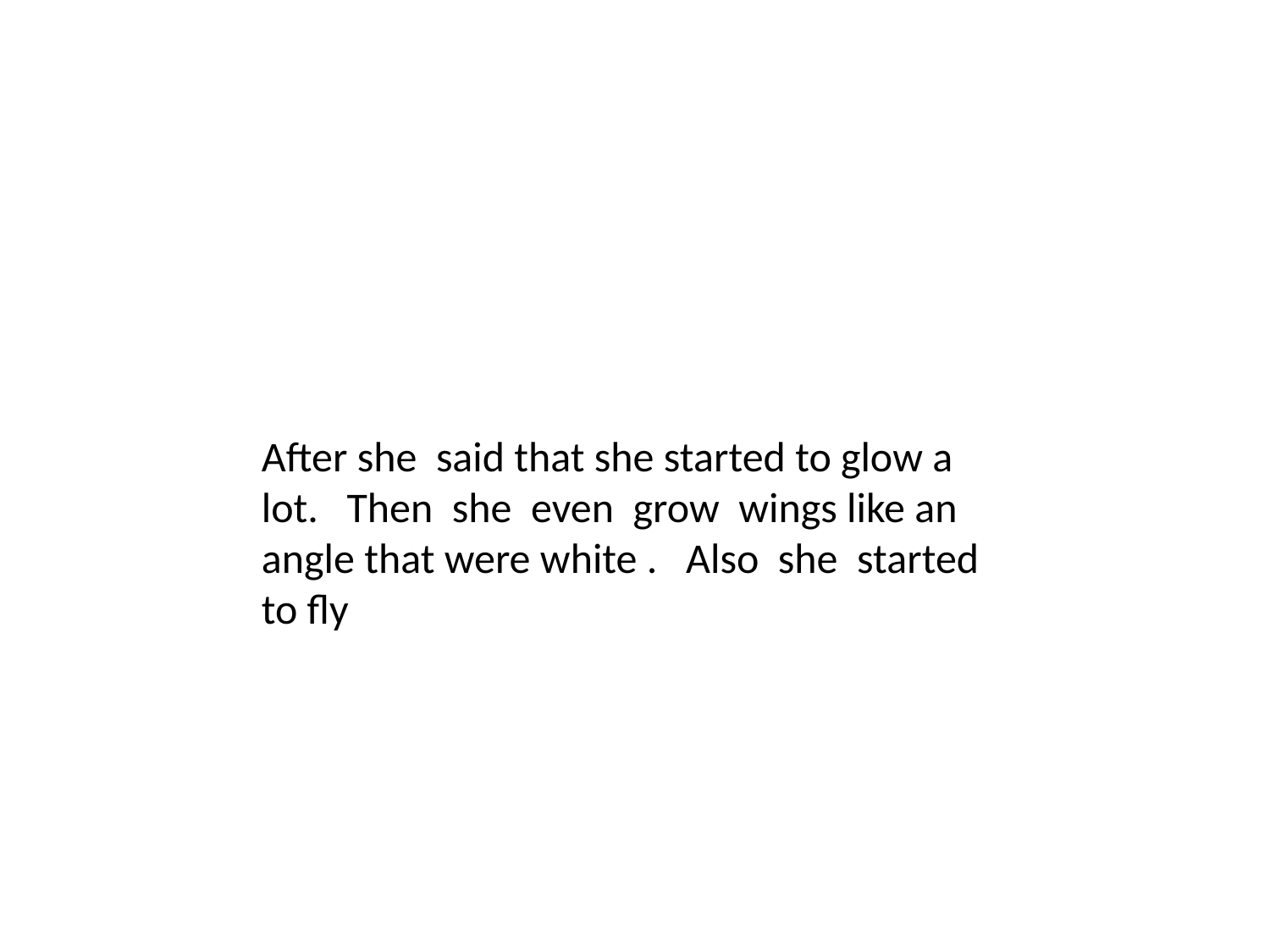

After she  said that she started to glow a lot.   Then  she  even  grow  wings like an angle that were white .   Also  she  started to fly